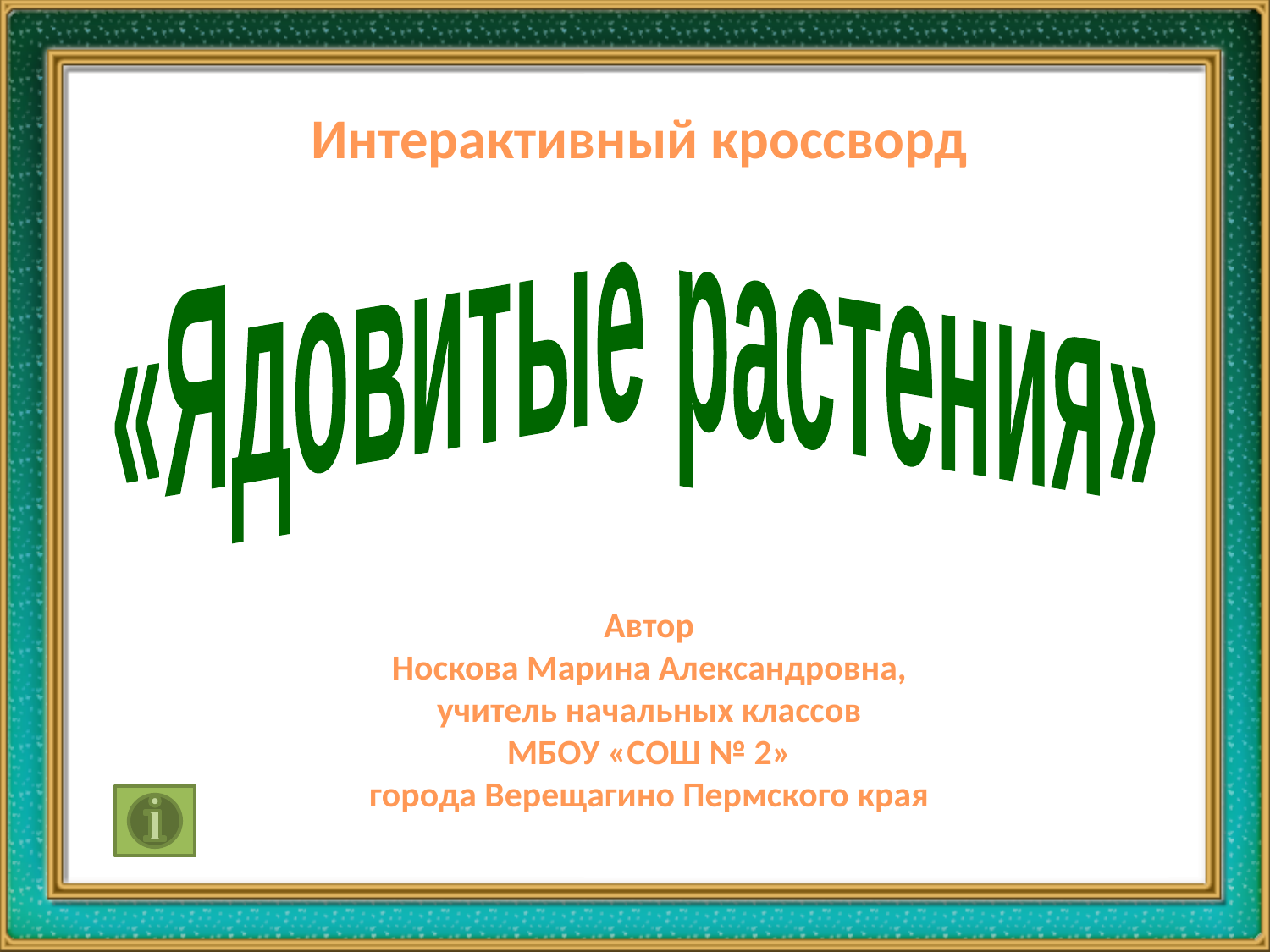

Интерактивный кроссворд

«Ядовитые растения»
Автор
Носкова Марина Александровна,
учитель начальных классов
МБОУ «СОШ № 2»
города Верещагино Пермского края